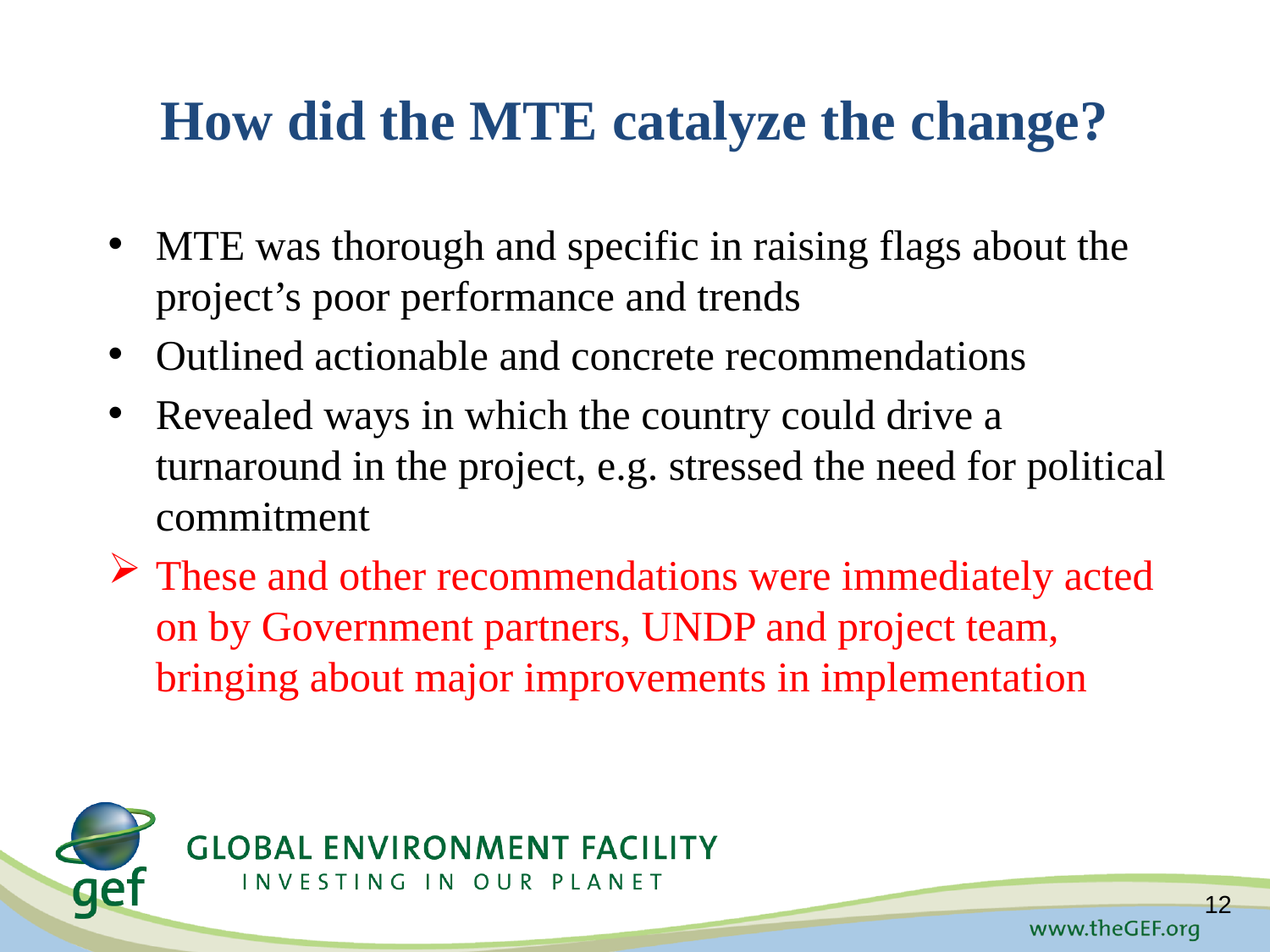

# How did the MTE catalyze the change?
MTE was thorough and specific in raising flags about the project’s poor performance and trends
Outlined actionable and concrete recommendations
Revealed ways in which the country could drive a turnaround in the project, e.g. stressed the need for political commitment
These and other recommendations were immediately acted on by Government partners, UNDP and project team, bringing about major improvements in implementation

12